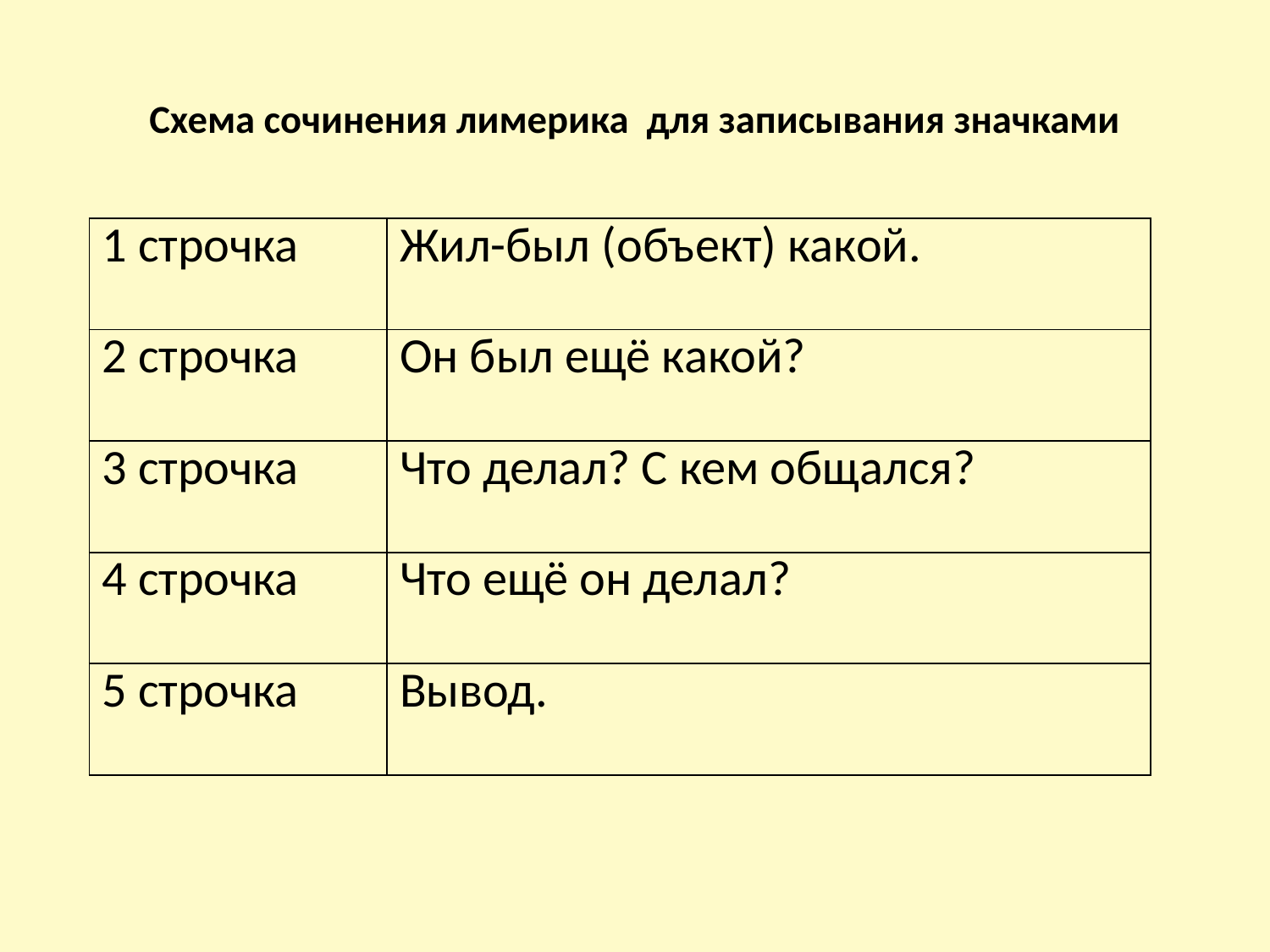

# Схема сочинения лимерика  для записывания значками
| 1 строчка | Жил-был (объект) какой. |
| --- | --- |
| 2 строчка | Он был ещё какой? |
| 3 строчка | Что делал? С кем общался? |
| 4 строчка | Что ещё он делал? |
| 5 строчка | Вывод. |